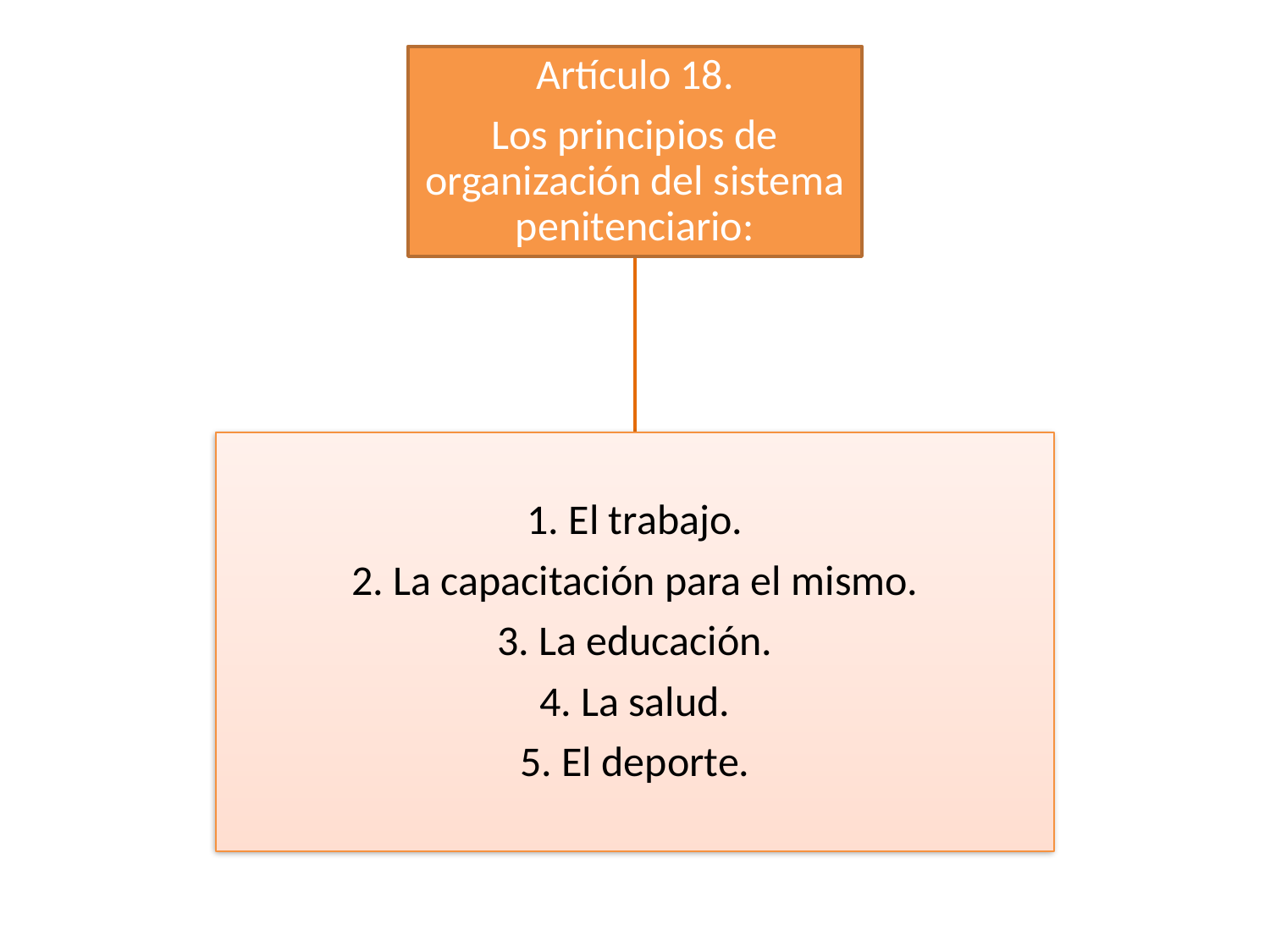

Artículo 18.
Los principios de organización del sistema penitenciario:
1. El trabajo.
2. La capacitación para el mismo.
3. La educación.
4. La salud.
5. El deporte.